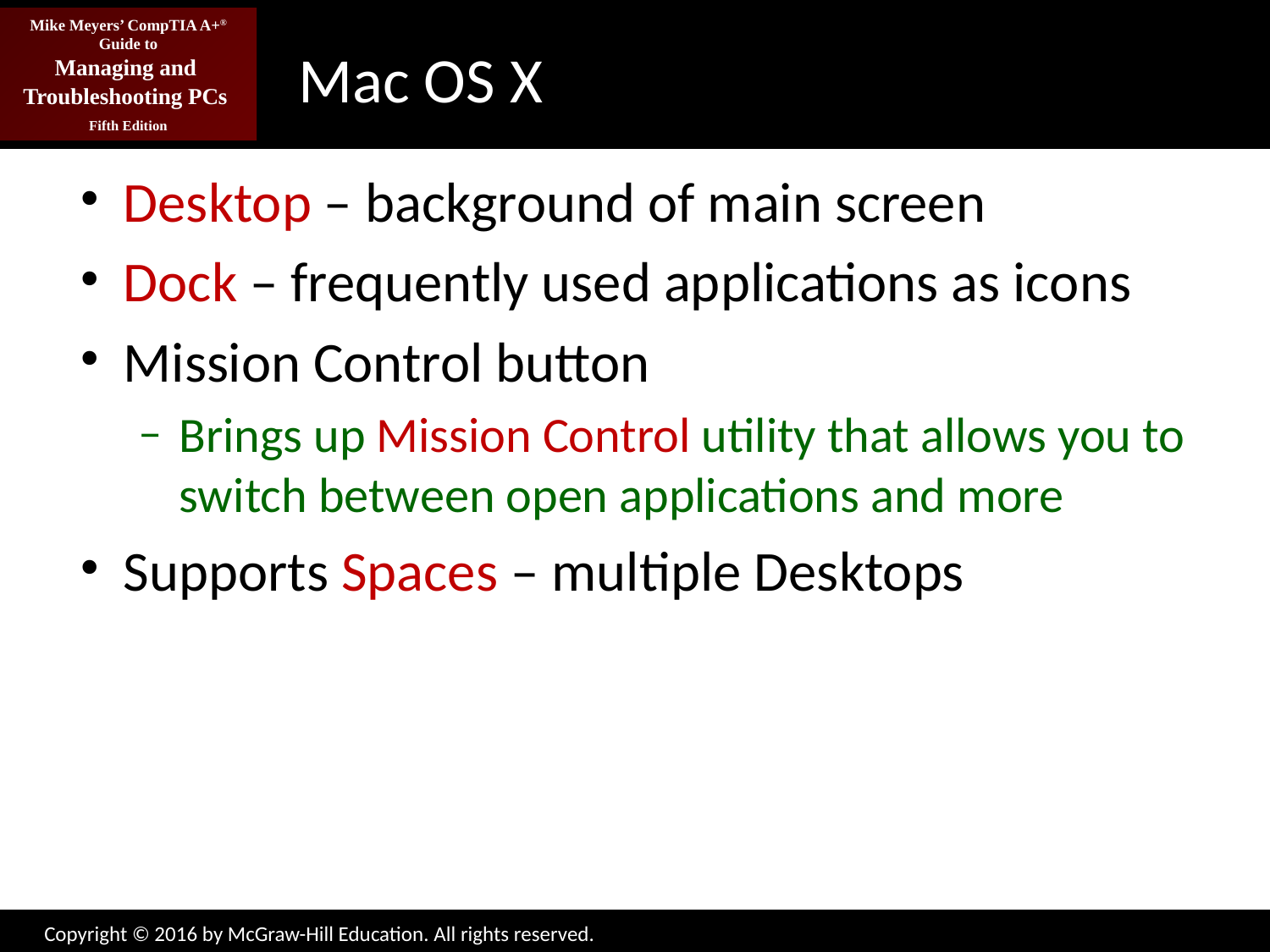

# Mac OS X
Desktop – background of main screen
Dock – frequently used applications as icons
Mission Control button
Brings up Mission Control utility that allows you to switch between open applications and more
Supports Spaces – multiple Desktops